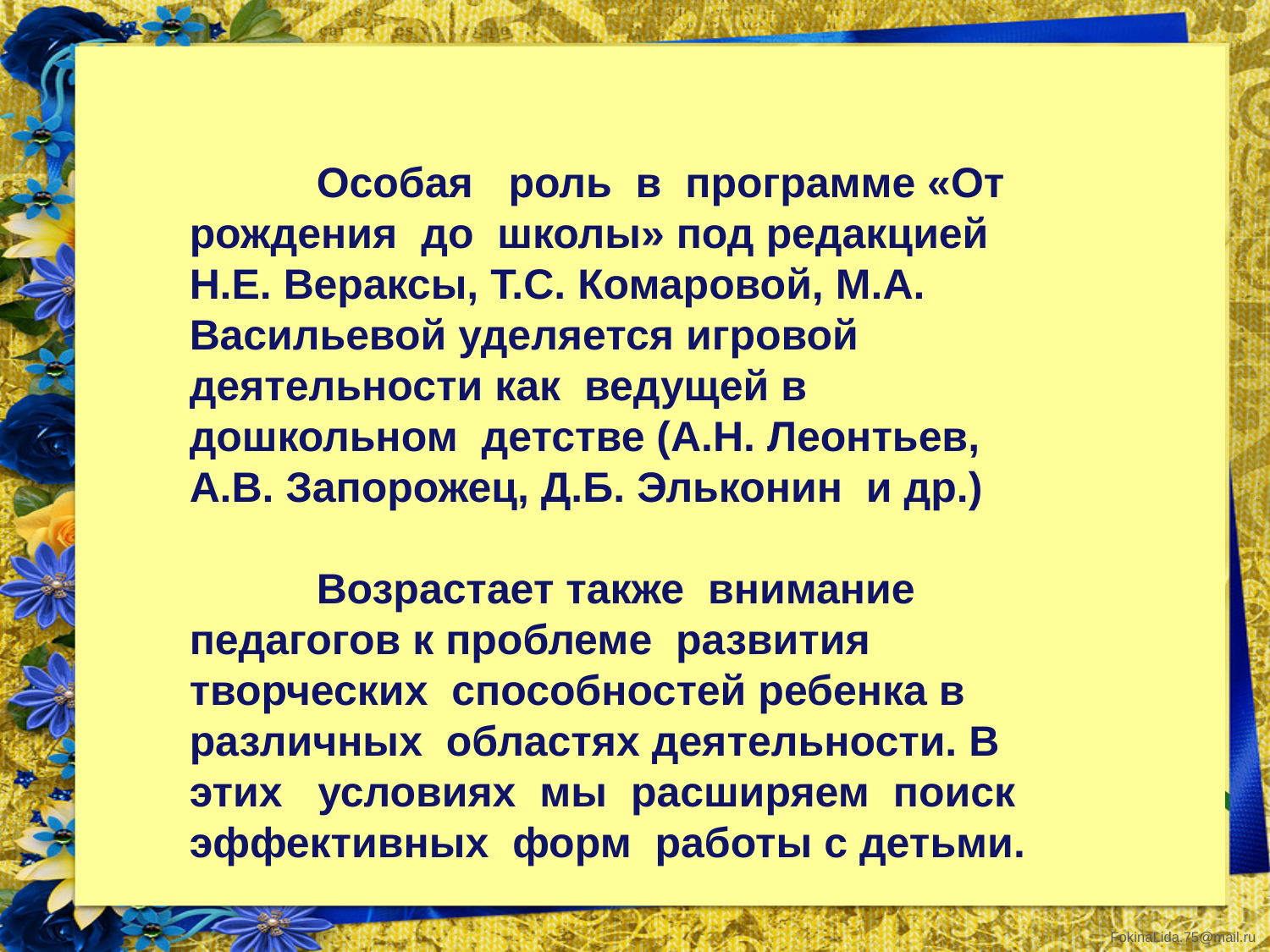

Особая   роль  в  программе «От  рождения  до  школы» под редакцией  Н.Е. Вераксы, Т.С. Комаровой, М.А. Васильевой уделяется игровой деятельности как  ведущей в дошкольном  детстве (А.Н. Леонтьев, А.В. Запорожец, Д.Б. Эльконин  и др.)

          	Возрастает также  внимание педагогов к проблеме  развития творческих  способностей ребенка в различных  областях деятельности. В этих   условиях  мы  расширяем  поиск  эффективных  форм  работы с детьми.